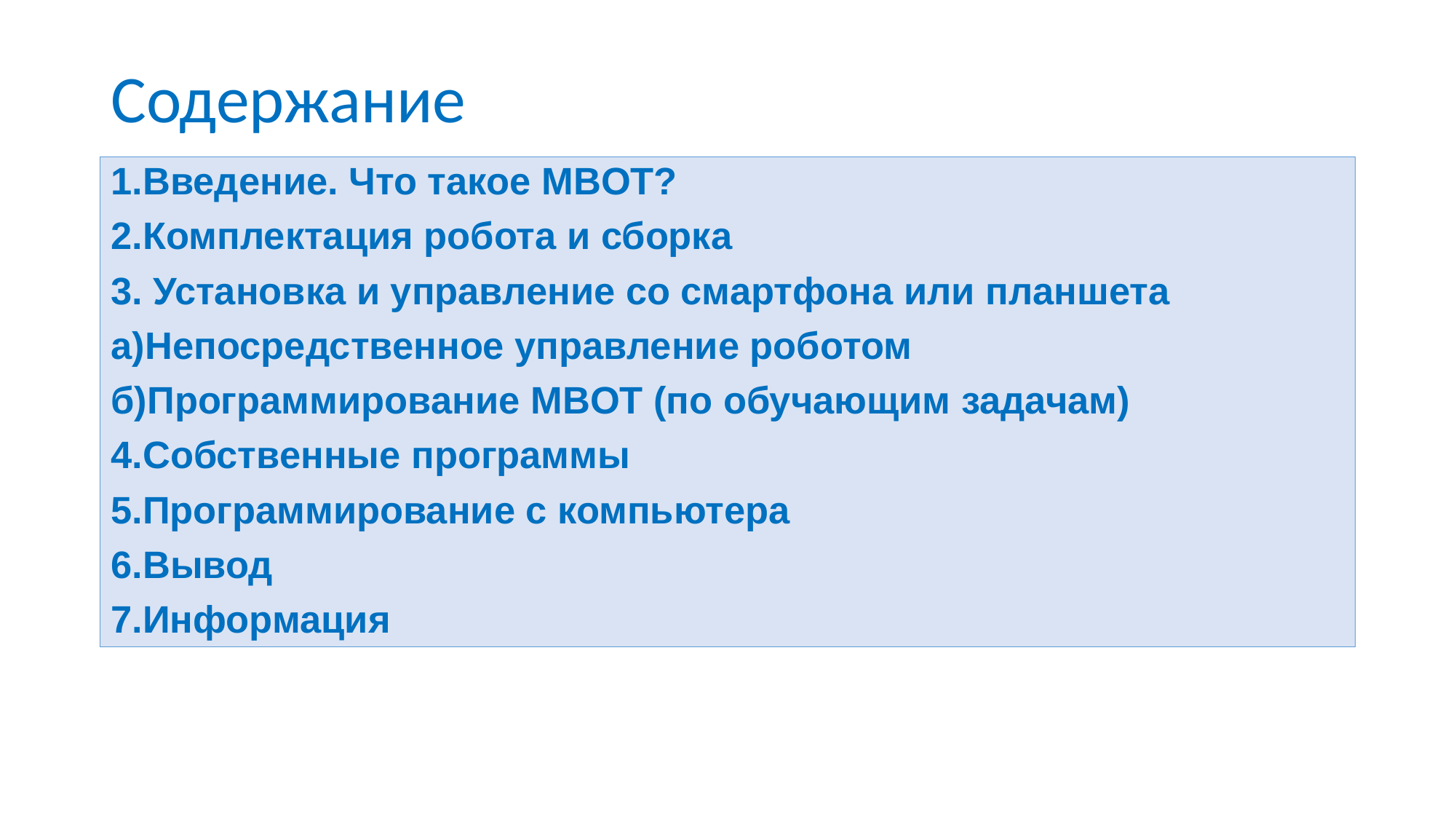

# Содержание
1.Введение. Что такое MBOT?
2.Комплектация робота и сборка
3. Установка и управление со смартфона или планшета
а)Непосредственное управление роботом
б)Программирование MBOT (по обучающим задачам)
4.Собственные программы
5.Программирование с компьютера
6.Вывод
7.Информация